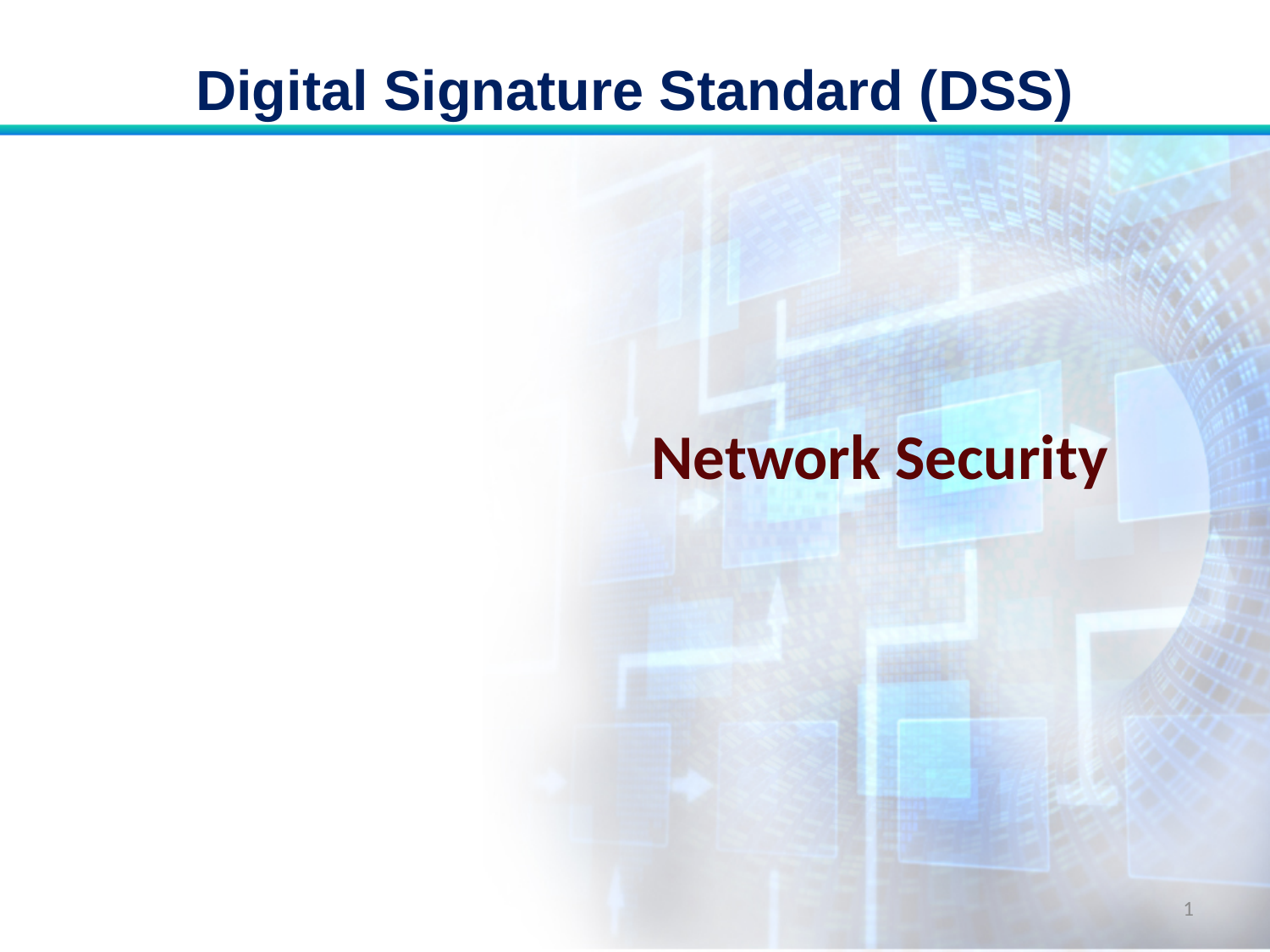

# Digital Signature Standard (DSS)
Network Security
1